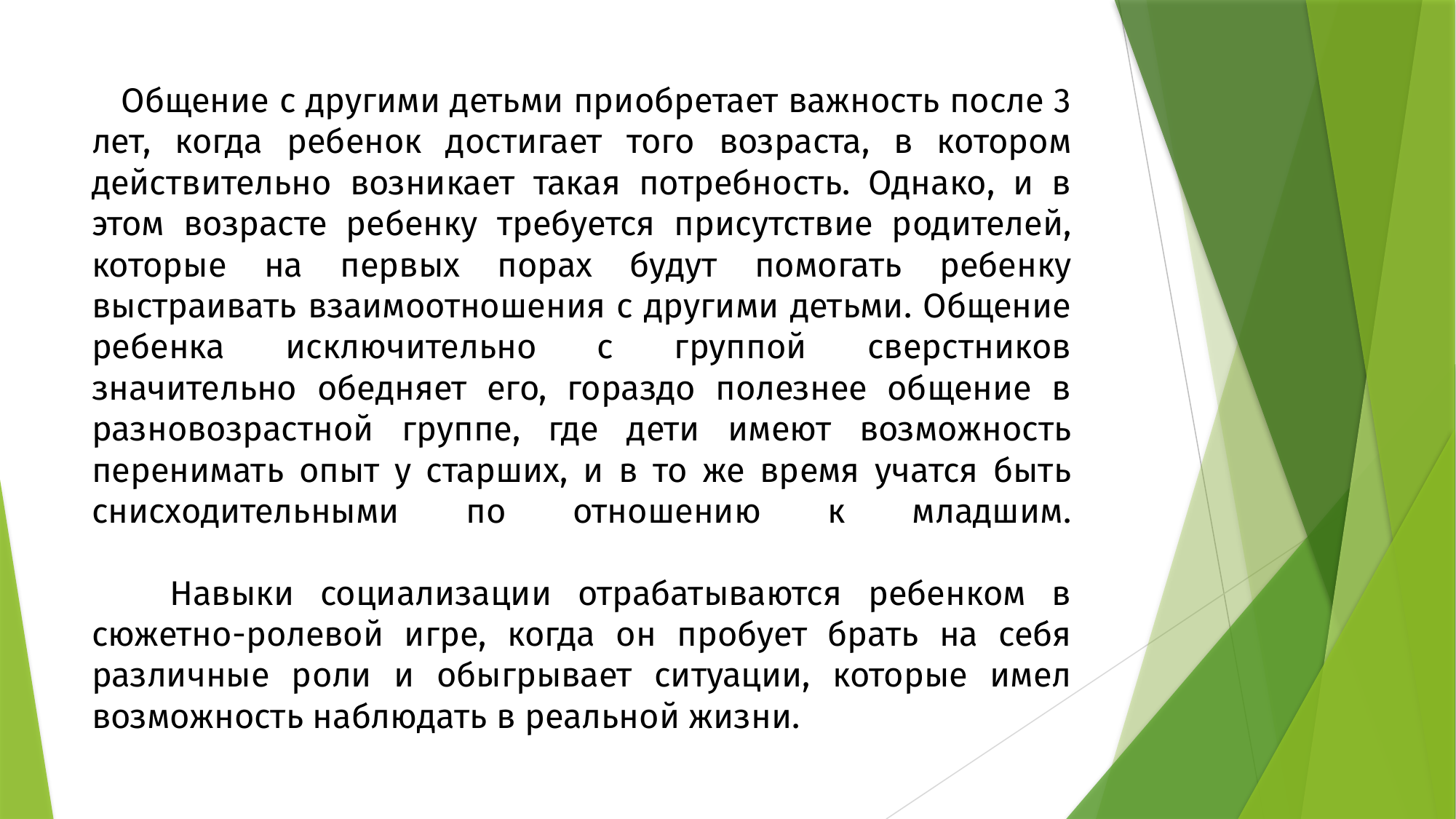

# Общение с другими детьми приобретает важность после 3 лет, когда ребенок достигает того возраста, в котором действительно возникает такая потребность. Однако, и в этом возрасте ребенку требуется присутствие родителей, которые на первых порах будут помогать ребенку выстраивать взаимоотношения с другими детьми. Общение ребенка исключительно с группой сверстников значительно обедняет его, гораздо полезнее общение в разновозрастной группе, где дети имеют возможность перенимать опыт у старших, и в то же время учатся быть снисходительными по отношению к младшим. Навыки социализации отрабатываются ребенком в сюжетно-ролевой игре, когда он пробует брать на себя различные роли и обыгрывает ситуации, которые имел возможность наблюдать в реальной жизни.